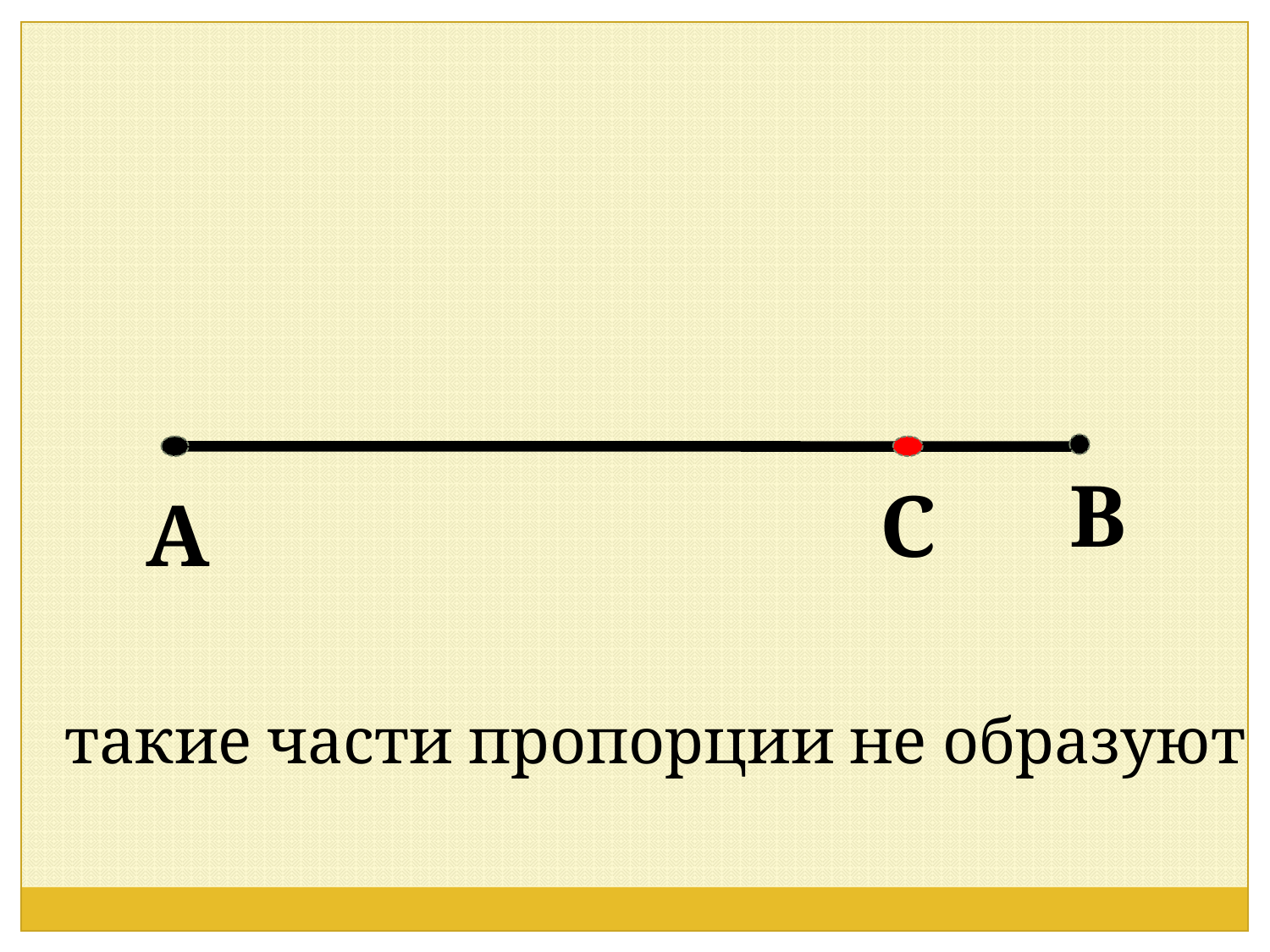

В
С
А
такие части пропорции не образуют